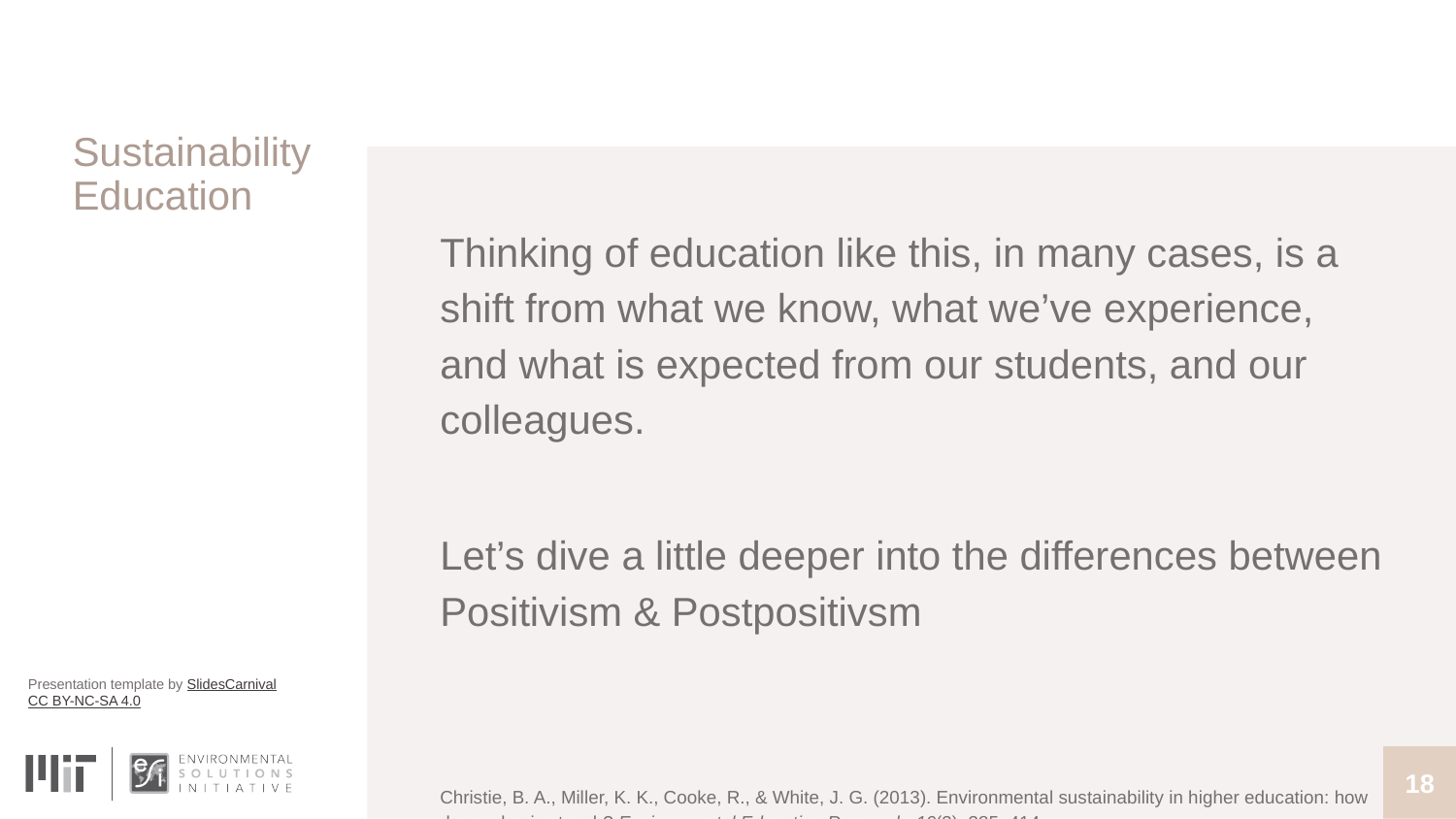

# Sustainability Education
Thinking of education like this, in many cases, is a shift from what we know, what we’ve experience, and what is expected from our students, and our colleagues.

Let’s dive a little deeper into the differences between Positivism & Postpositivsm

Christie, B. A., Miller, K. K., Cooke, R., & White, J. G. (2013). Environmental sustainability in higher education: how do academics teach? Environmental Education Research, 19(3), 385–414. https://doi.org/10.1080/13504622.2012.698598
18